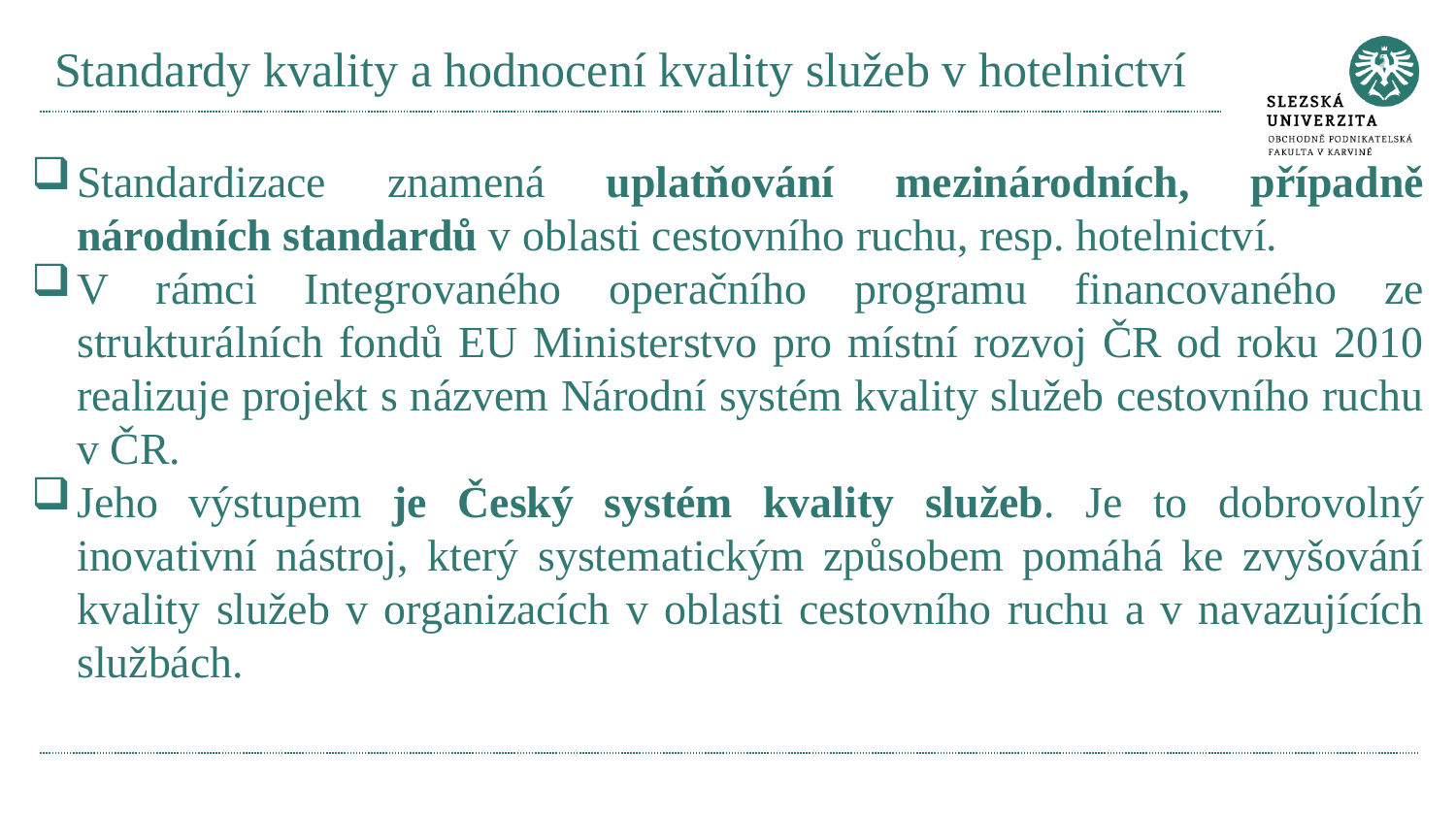

# Standardy kvality a hodnocení kvality služeb v hotelnictví
Standardizace znamená uplatňování mezinárodních, případně národních standardů v oblasti cestovního ruchu, resp. hotelnictví.
V rámci Integrovaného operačního programu financovaného ze strukturálních fondů EU Ministerstvo pro místní rozvoj ČR od roku 2010 realizuje projekt s názvem Národní systém kvality služeb cestovního ruchu v ČR.
Jeho výstupem je Český systém kvality služeb. Je to dobrovolný inovativní nástroj, který systematickým způsobem pomáhá ke zvyšování kvality služeb v organizacích v oblasti cestovního ruchu a v navazujících službách.